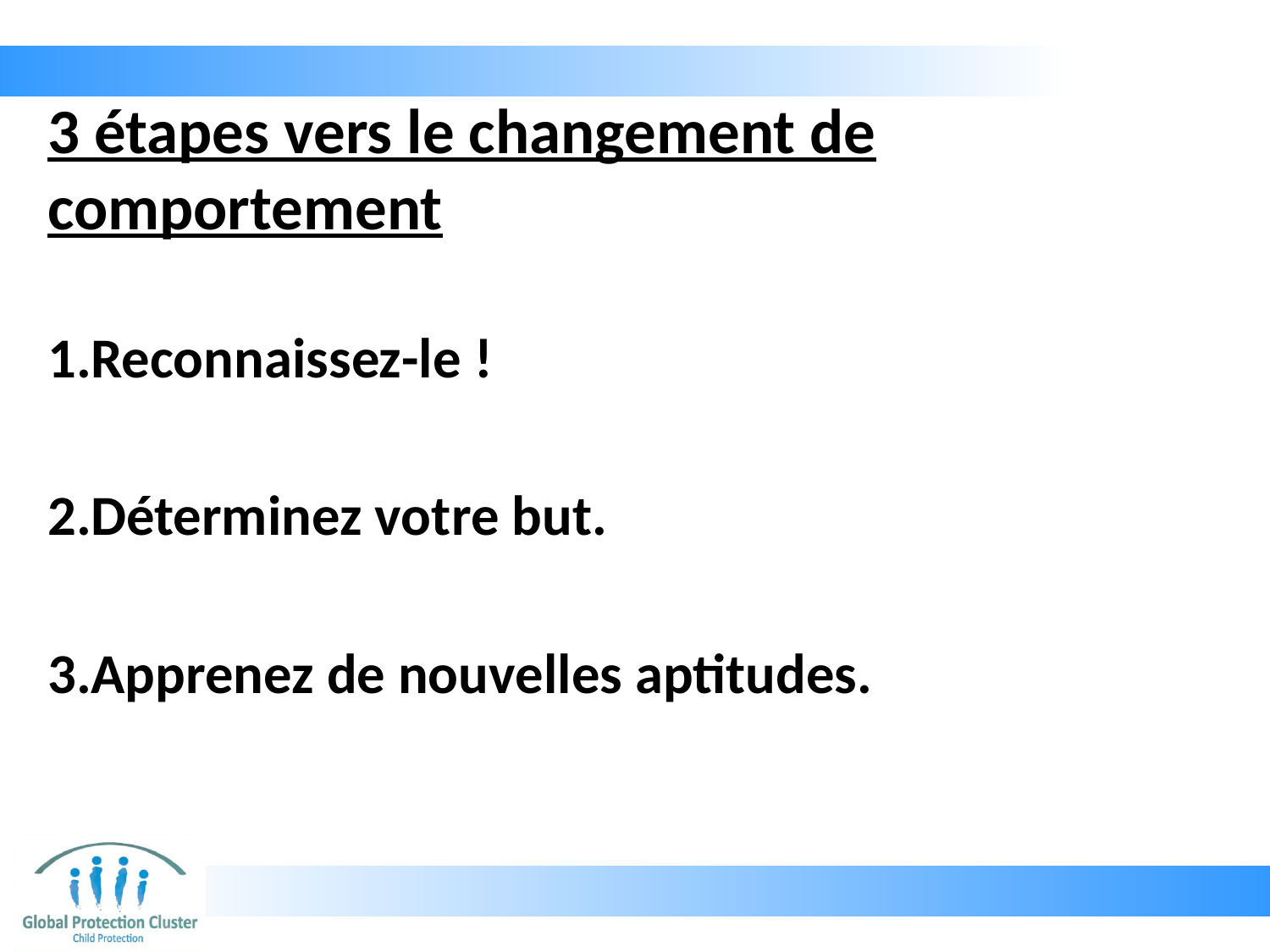

# 3 étapes vers le changement de comportement

Reconnaissez-le !

Déterminez votre but.

Apprenez de nouvelles aptitudes.